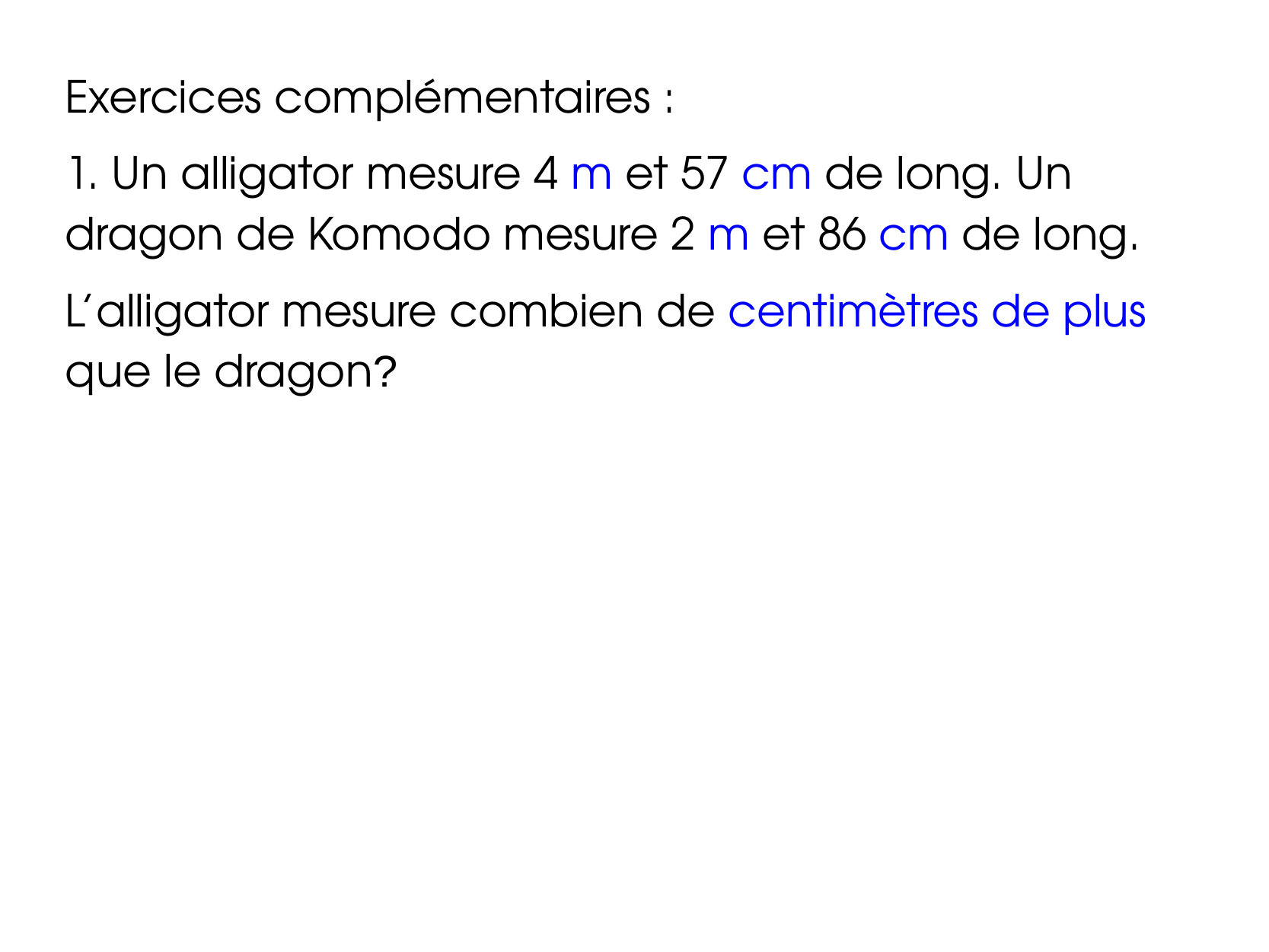

Exercices complémentaires :
1. Un alligator mesure 4 m et 57 cm de long. Un dragon de Komodo mesure 2 m et 86 cm de long.
L’alligator mesure combien de centimètres de plus que le dragon?